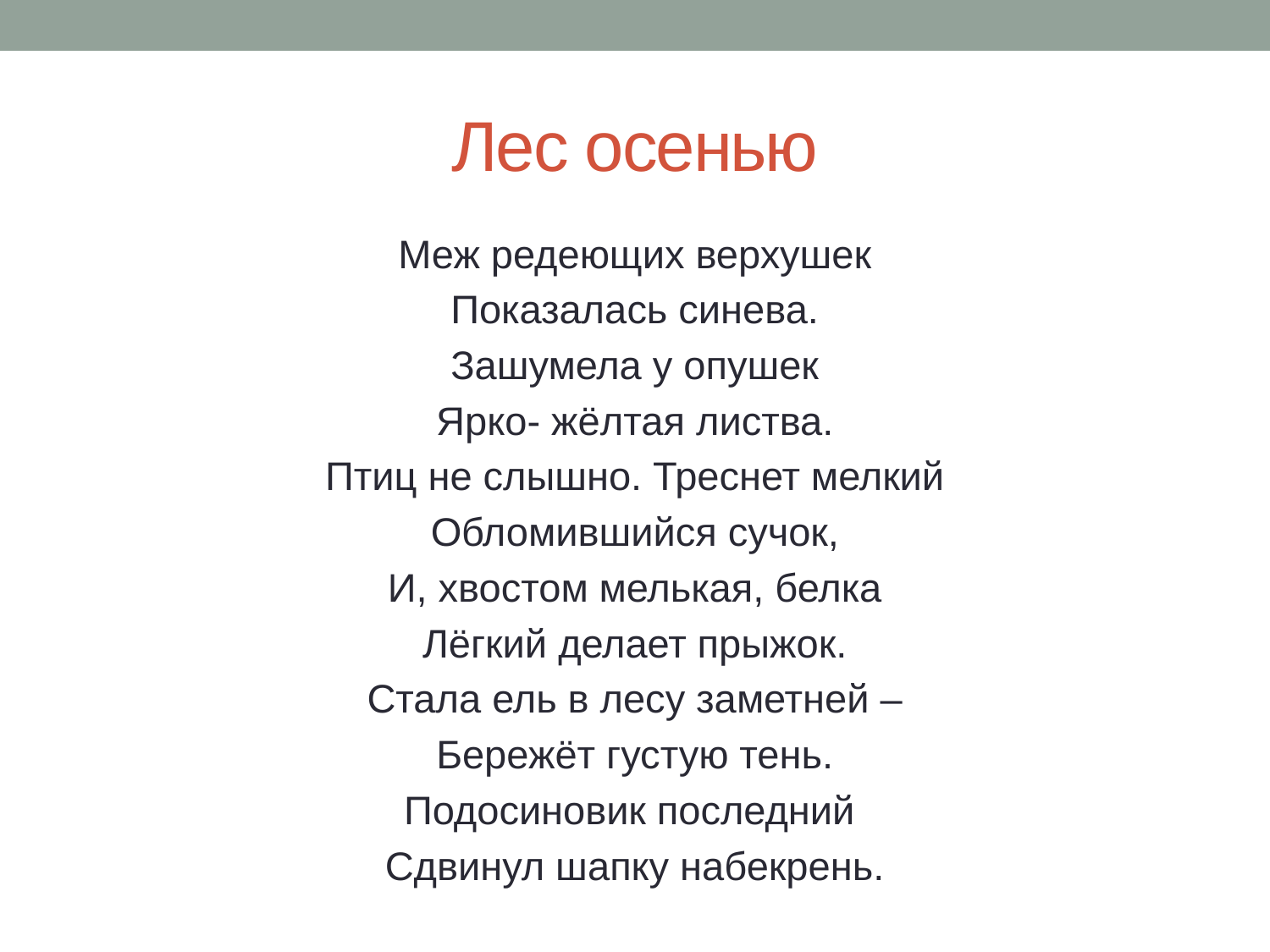

# Лес осенью
Меж редеющих верхушек
Показалась синева.
Зашумела у опушек
Ярко- жёлтая листва.
Птиц не слышно. Треснет мелкий
Обломившийся сучок,
И, хвостом мелькая, белка
Лёгкий делает прыжок.
Стала ель в лесу заметней –
Бережёт густую тень.
Подосиновик последний
Сдвинул шапку набекрень.